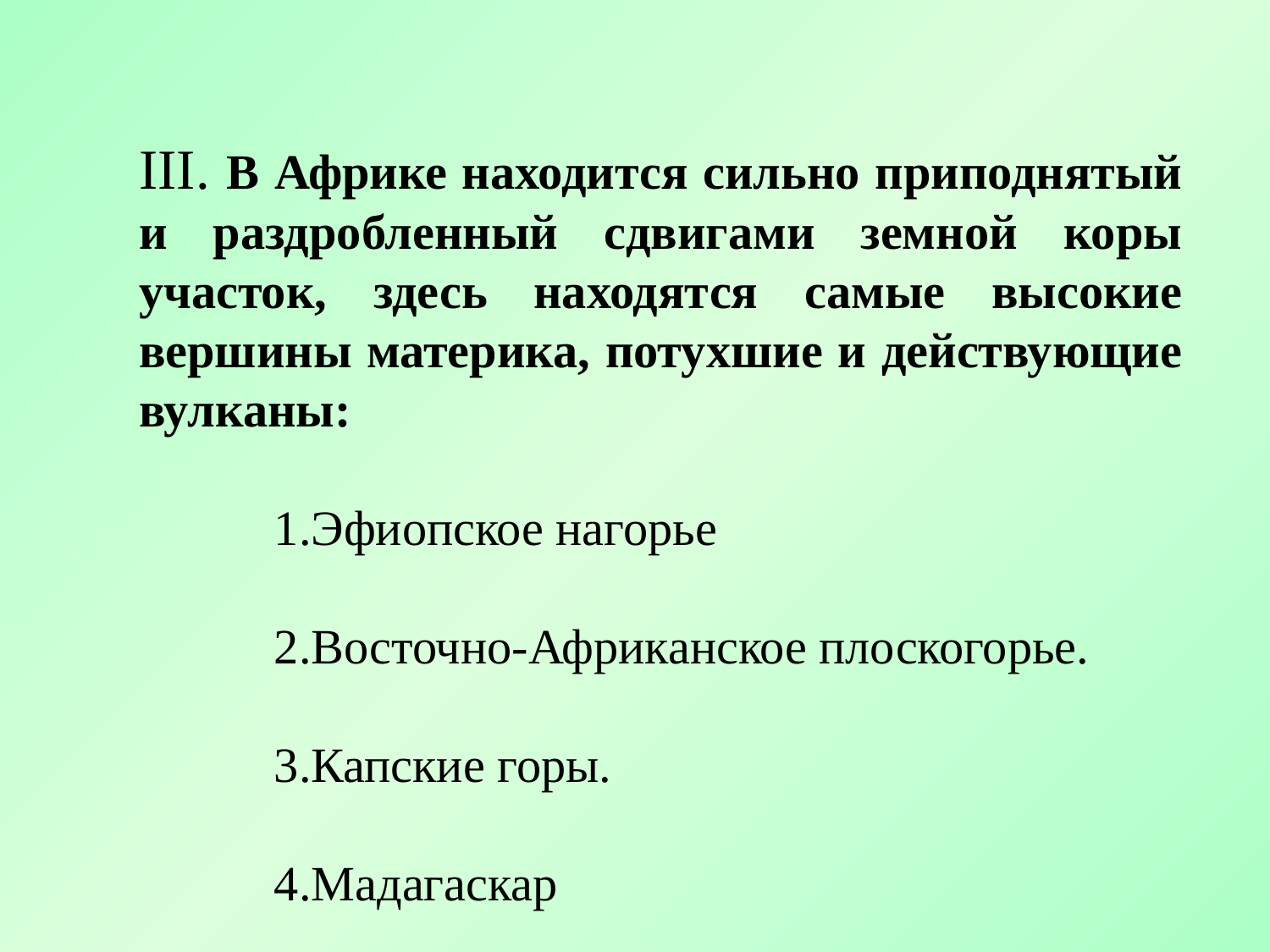

III. В Африке находится сильно приподнятый и раздробленный сдвигами земной коры участок, здесь находятся самые высокие вершины материка, потухшие и действующие вулканы:

           1.Эфиопское нагорье

           2.Восточно-Африканское плоскогорье.

           3.Капские горы.

           4.Мадагаскар